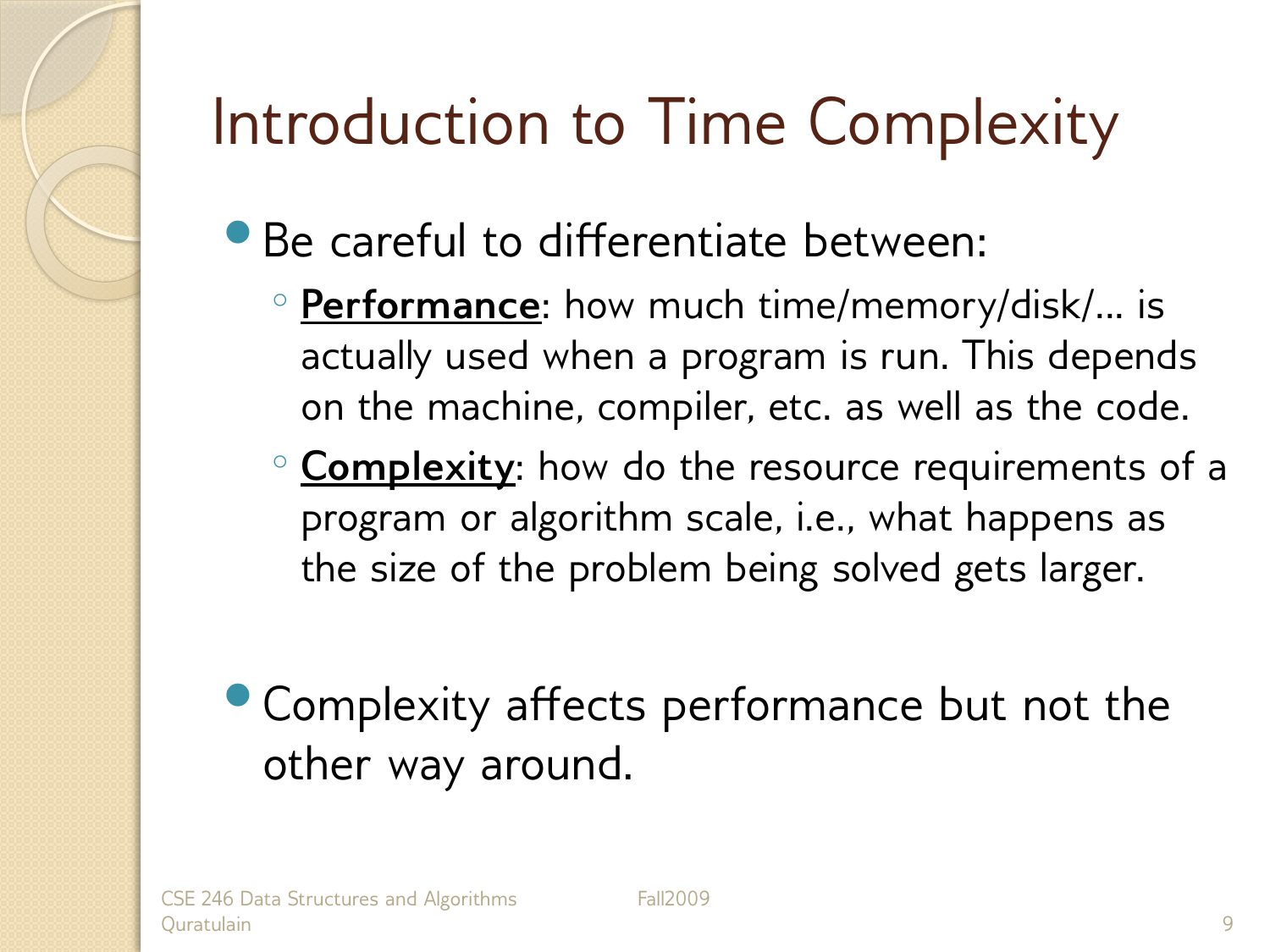

# Introduction to Time Complexity
Be careful to differentiate between:
Performance: how much time/memory/disk/... is actually used when a program is run. This depends on the machine, compiler, etc. as well as the code.
Complexity: how do the resource requirements of a program or algorithm scale, i.e., what happens as the size of the problem being solved gets larger.

Complexity affects performance but not the other way around.

CSE 246 Data Structures and Algorithms                   Fall2009                                                              Quratulain
9